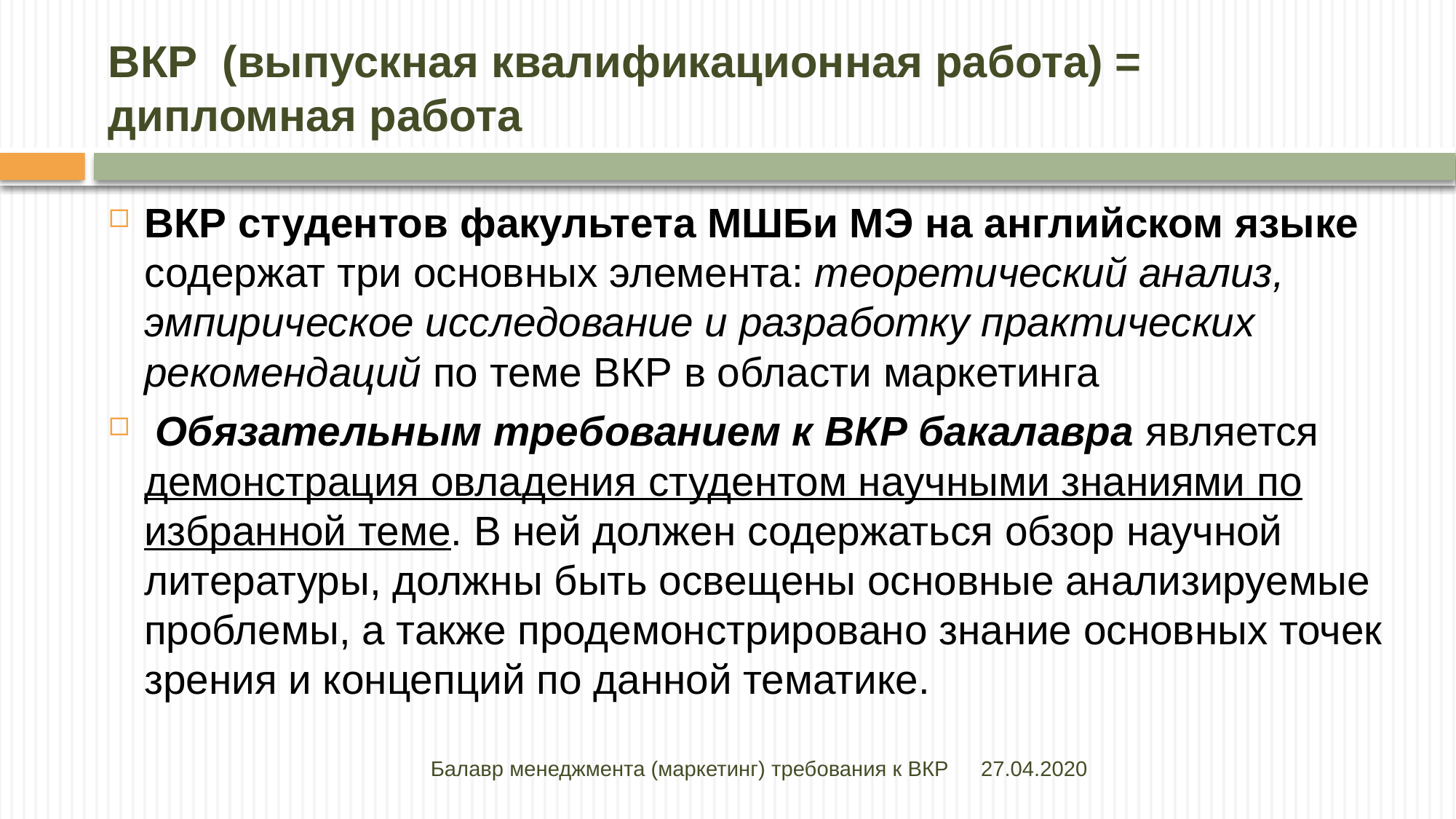

# ВКР  (выпускная квалификационная работа) = дипломная работа
ВКР студентов факультета МШБи МЭ на английском языке содержат три основных элемента: теоретический анализ, эмпирическое исследование и разработку практических рекомендаций по теме ВКР в области маркетинга
 Обязательным требованием к ВКР бакалавра является демонстрация овладения студентом научными знаниями по избранной теме. В ней должен содержаться обзор научной литературы, должны быть освещены основные анализируемые проблемы, а также продемонстрировано знание основных точек зрения и концепций по данной тематике.

Балавр менеджмента (маркетинг) требования к ВКР
27.04.2020